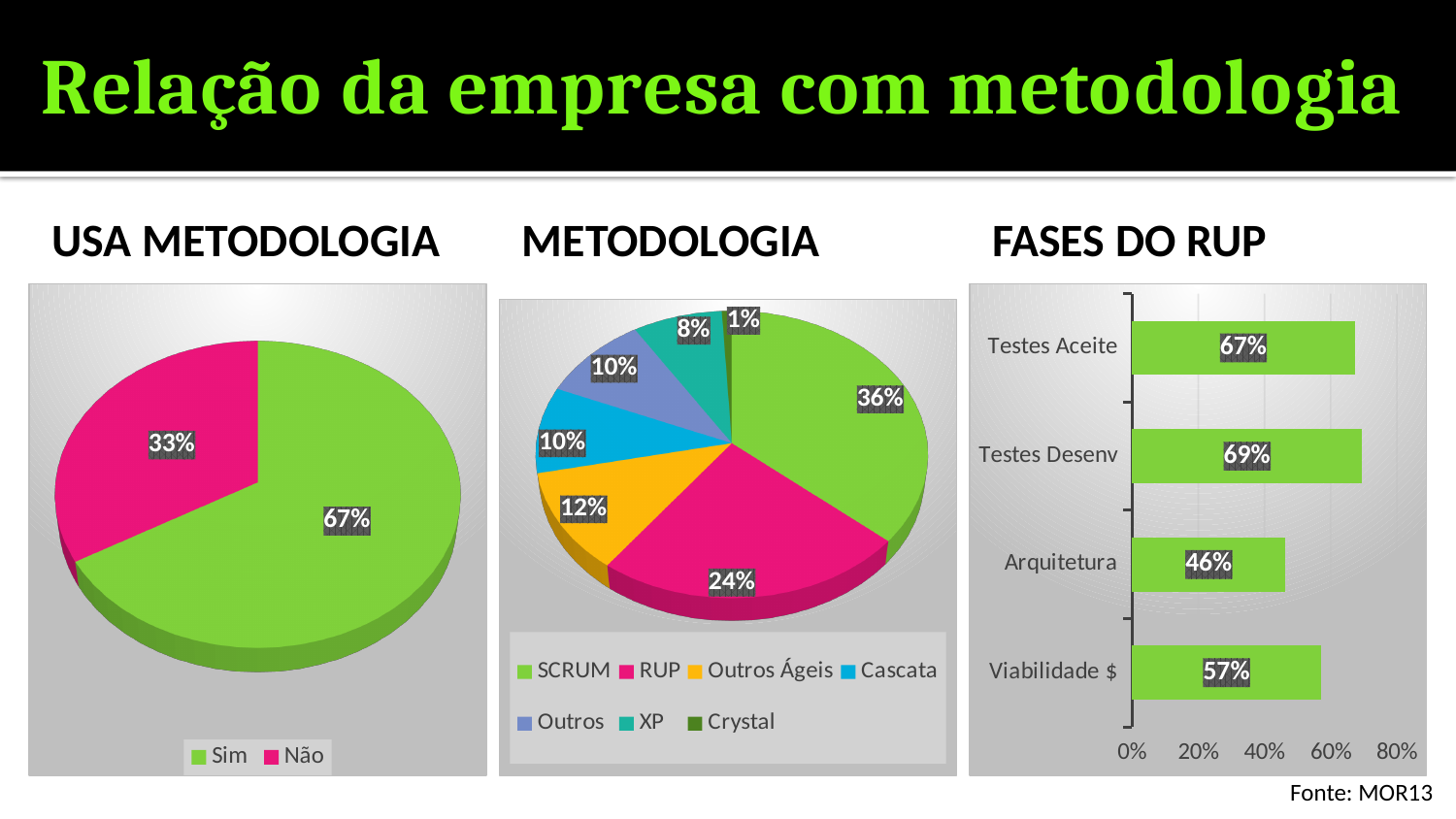

# Relação da empresa com metodologia
Usa metodologia
metodologia
Fases do rup

[unsupported chart]

[unsupported chart]

### Chart

| Category | Quantidade |
|---|---|
| Viabilidade $ | 0.5706214689265536 |
| Arquitetura | 0.4632768361581921 |
| Testes Desenv | 0.6949152542372882 |
| Testes Aceite | 0.672316384180791 |
Fonte: MOR13